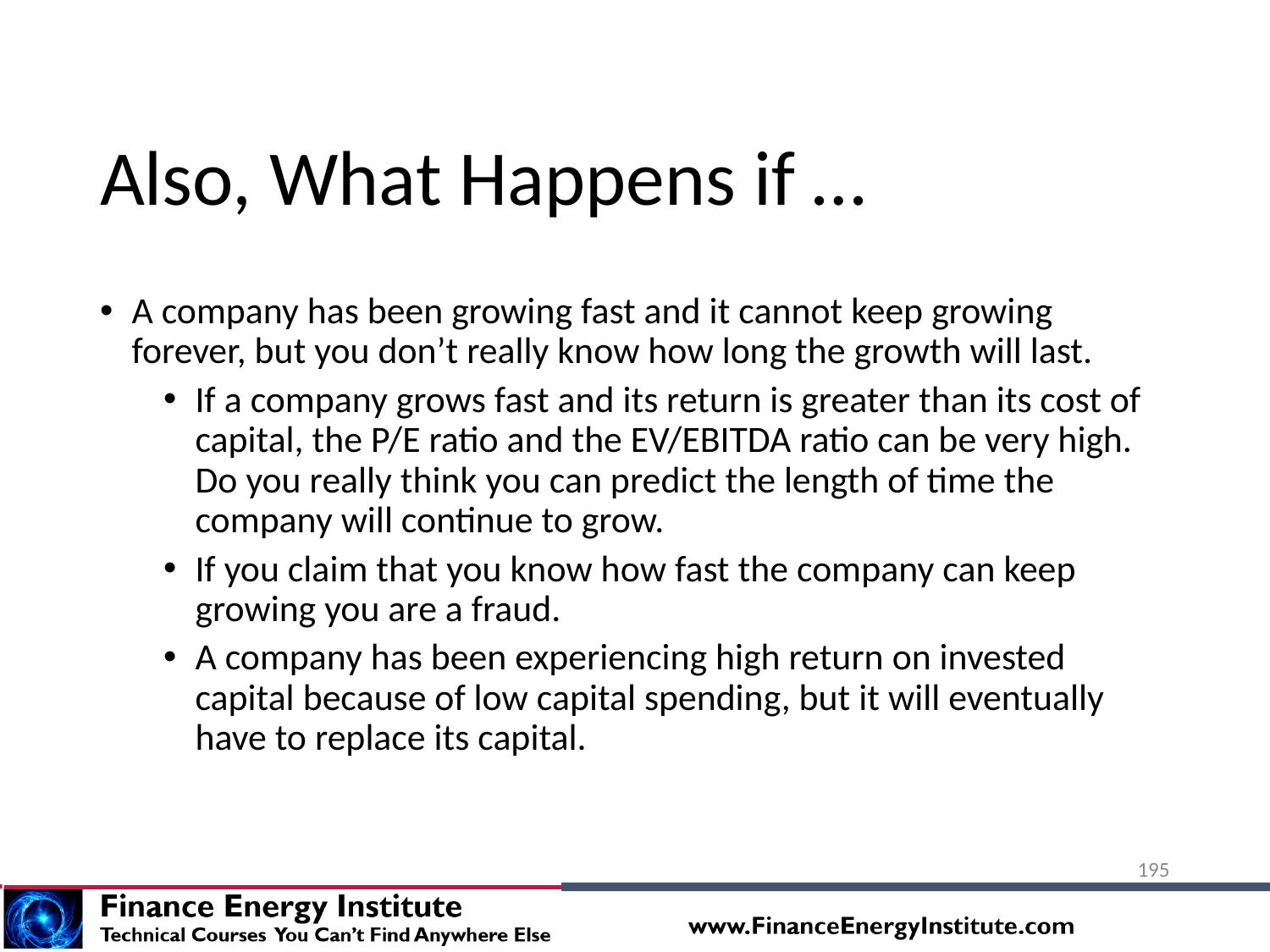

# Also, What Happens if …
A company has been growing fast and it cannot keep growing forever, but you don’t really know how long the growth will last.
If a company grows fast and its return is greater than its cost of capital, the P/E ratio and the EV/EBITDA ratio can be very high.  Do you really think you can predict the length of time the company will continue to grow.
If you claim that you know how fast the company can keep growing you are a fraud.
A company has been experiencing high return on invested capital because of low capital spending, but it will eventually have to replace its capital.
195